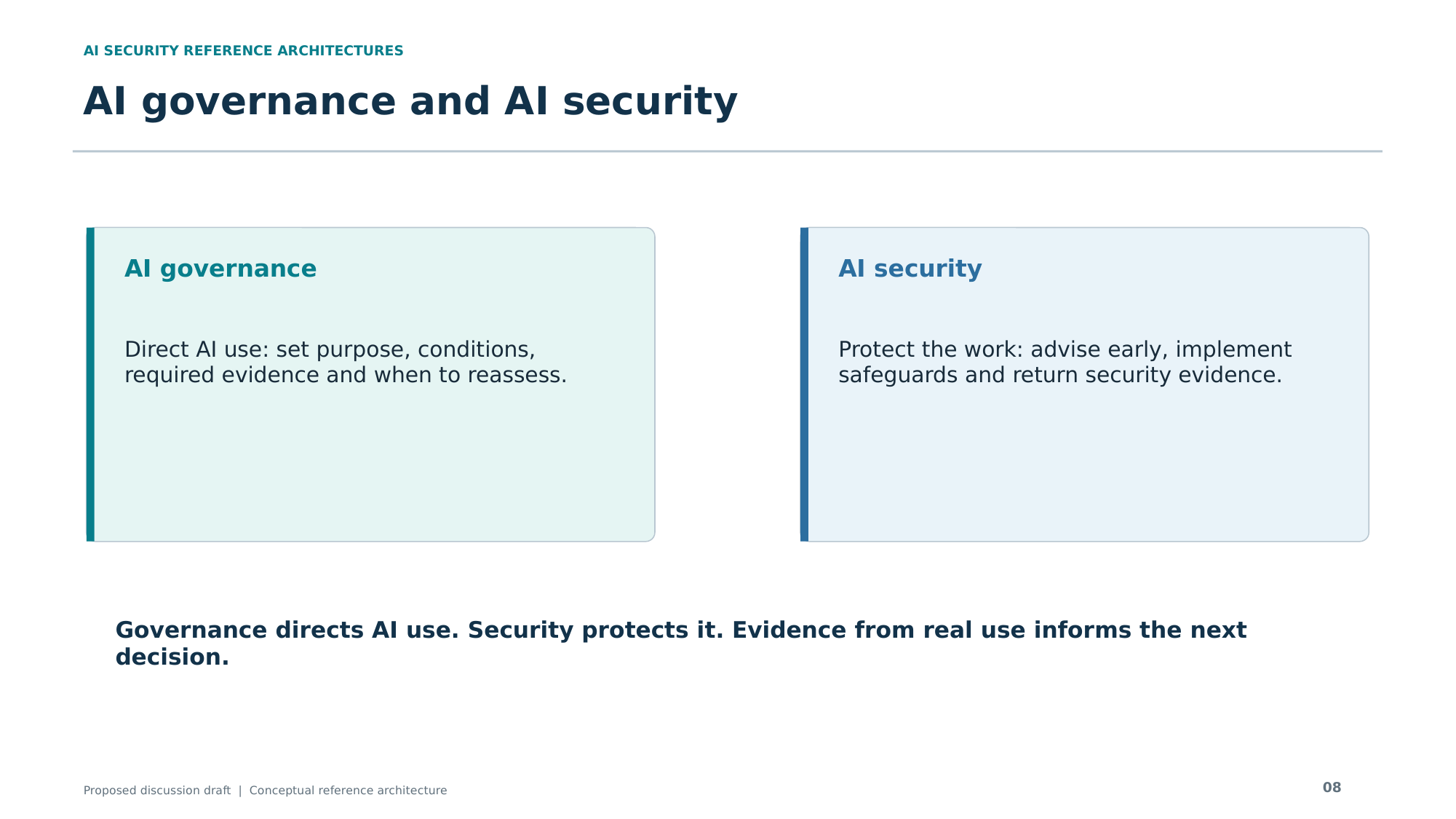

AI SECURITY REFERENCE ARCHITECTURES
AI governance and AI security

AI governance
AI security
Direct AI use: set purpose, conditions, required evidence and when to reassess.
Protect the work: advise early, implement safeguards and return security evidence.
Governance directs AI use. Security protects it. Evidence from real use informs the next decision.
08
Proposed discussion draft  |  Conceptual reference architecture